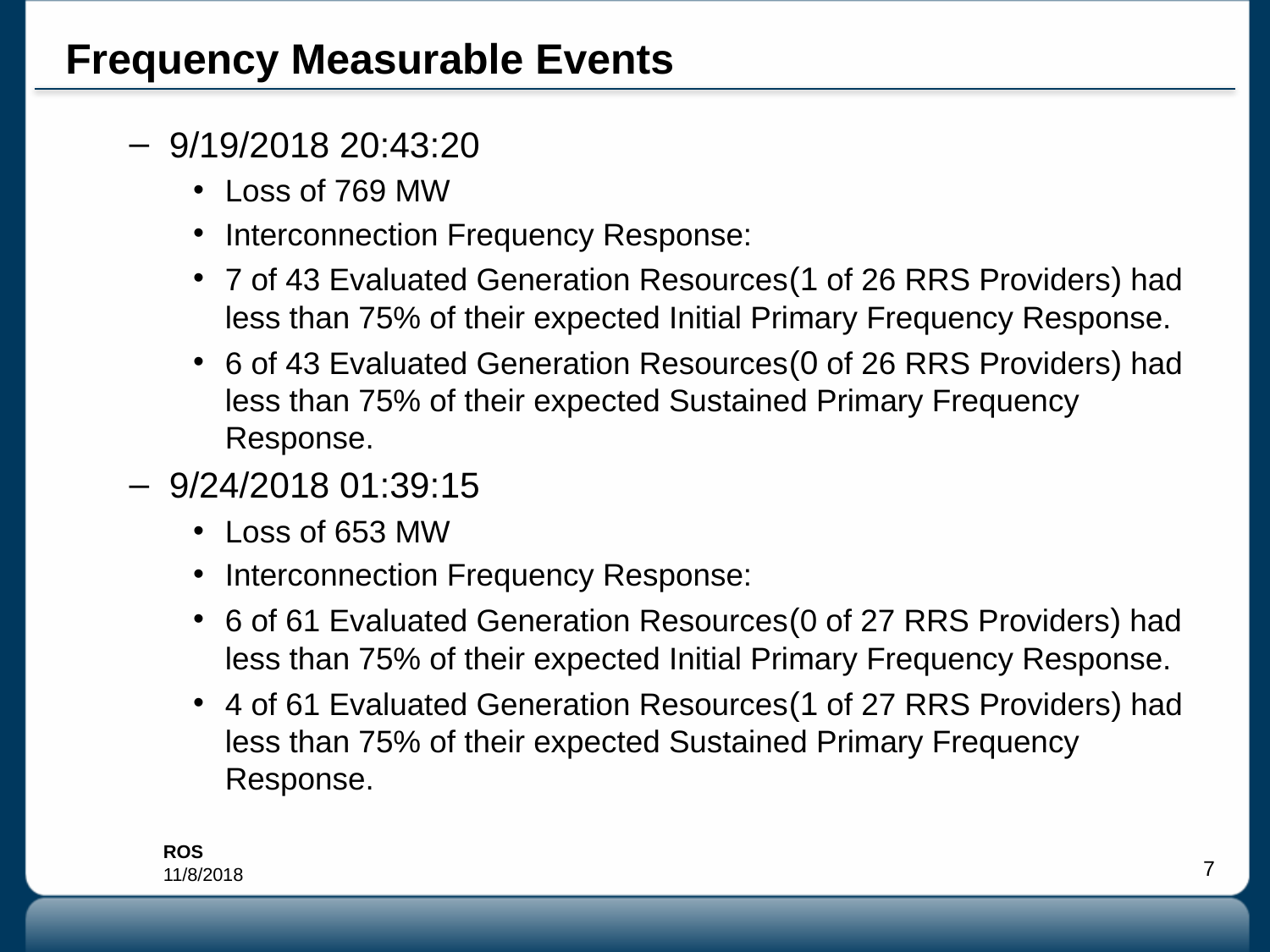

# Frequency Measurable Events
9/19/2018 20:43:20
Loss of 769 MW
Interconnection Frequency Response:
7 of 43 Evaluated Generation Resources(1 of 26 RRS Providers) had less than 75% of their expected Initial Primary Frequency Response.
6 of 43 Evaluated Generation Resources(0 of 26 RRS Providers) had less than 75% of their expected Sustained Primary Frequency Response.
9/24/2018 01:39:15
Loss of 653 MW
Interconnection Frequency Response:
6 of 61 Evaluated Generation Resources(0 of 27 RRS Providers) had less than 75% of their expected Initial Primary Frequency Response.
4 of 61 Evaluated Generation Resources(1 of 27 RRS Providers) had less than 75% of their expected Sustained Primary Frequency Response.